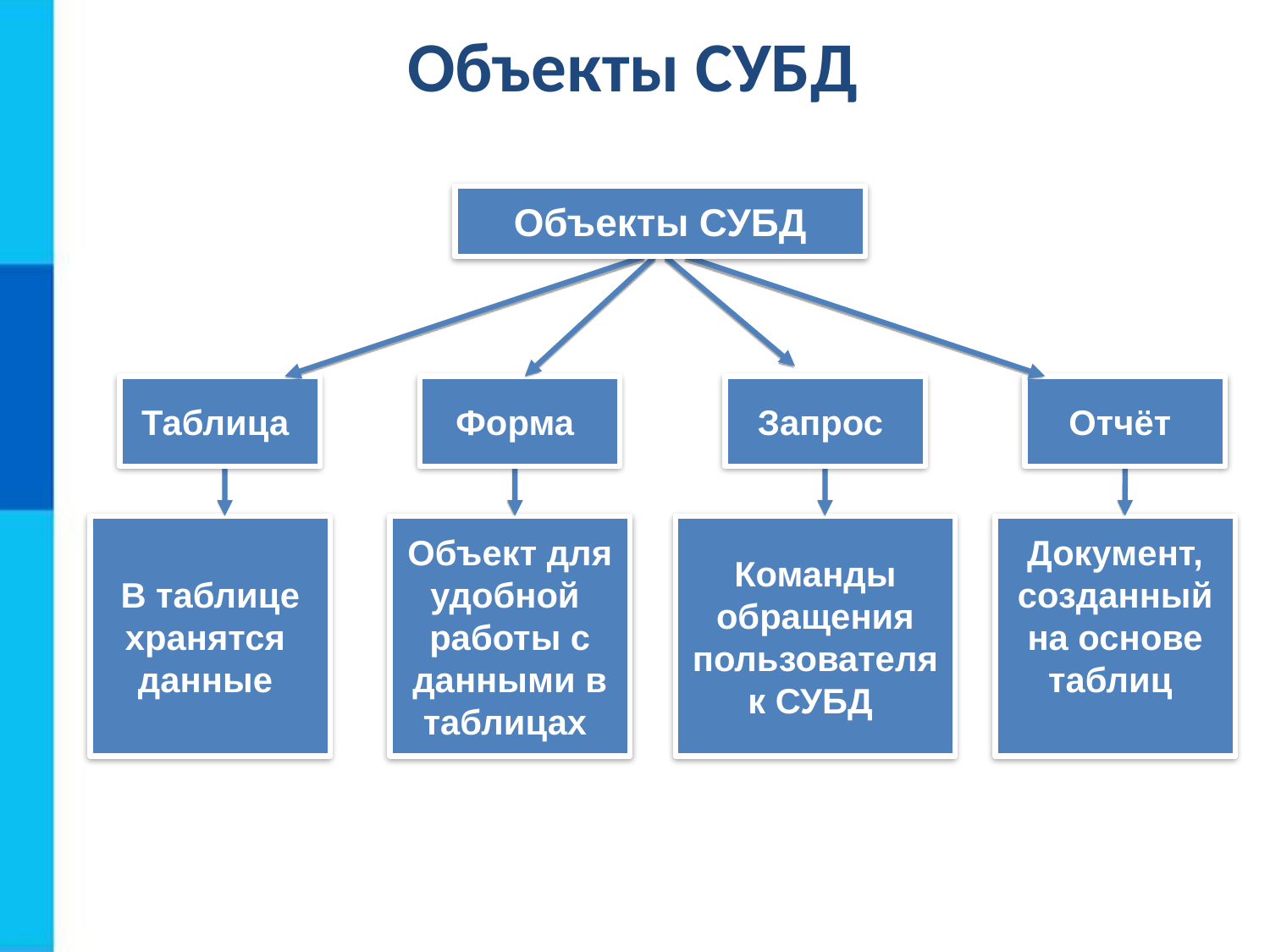

Объекты СУБД
Объекты СУБД

Таблица
Форма
Запрос
Отчёт

В таблице
хранятся
данные
Объект для
удобной
работы с
данными в
таблицах
Команды
обращения
пользователя
к СУБД
Документ,
созданный
на основе
таблиц